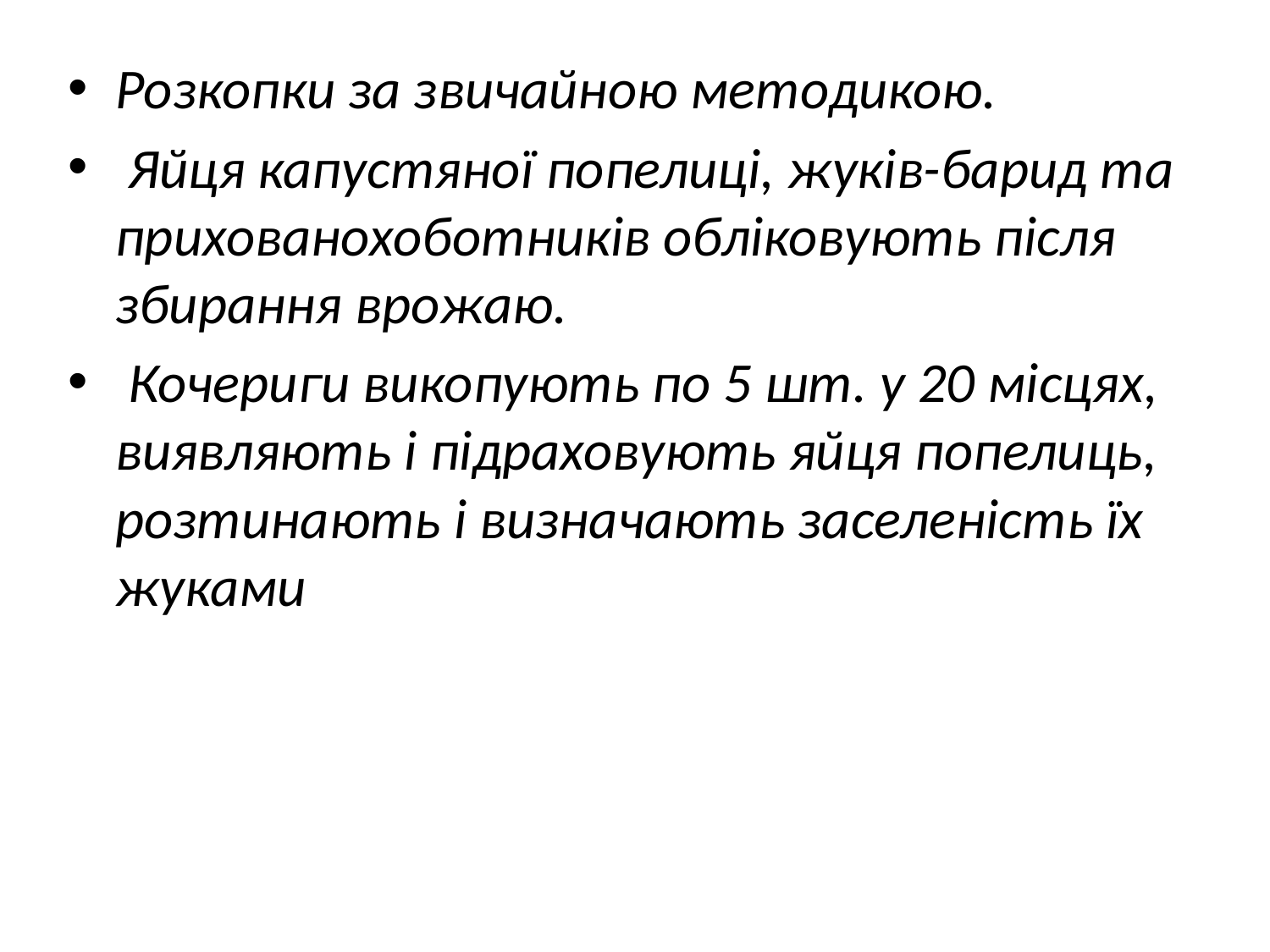

Розкопки за звичайною методикою.
 Яйця капустяної попелиці, жуків-барид та прихованохоботників обліковують після збирання врожаю.
 Кочериги викопують по 5 шт. у 20 місцях, виявляють і підраховують яйця попелиць, розтинають і визначають заселеність їх жуками